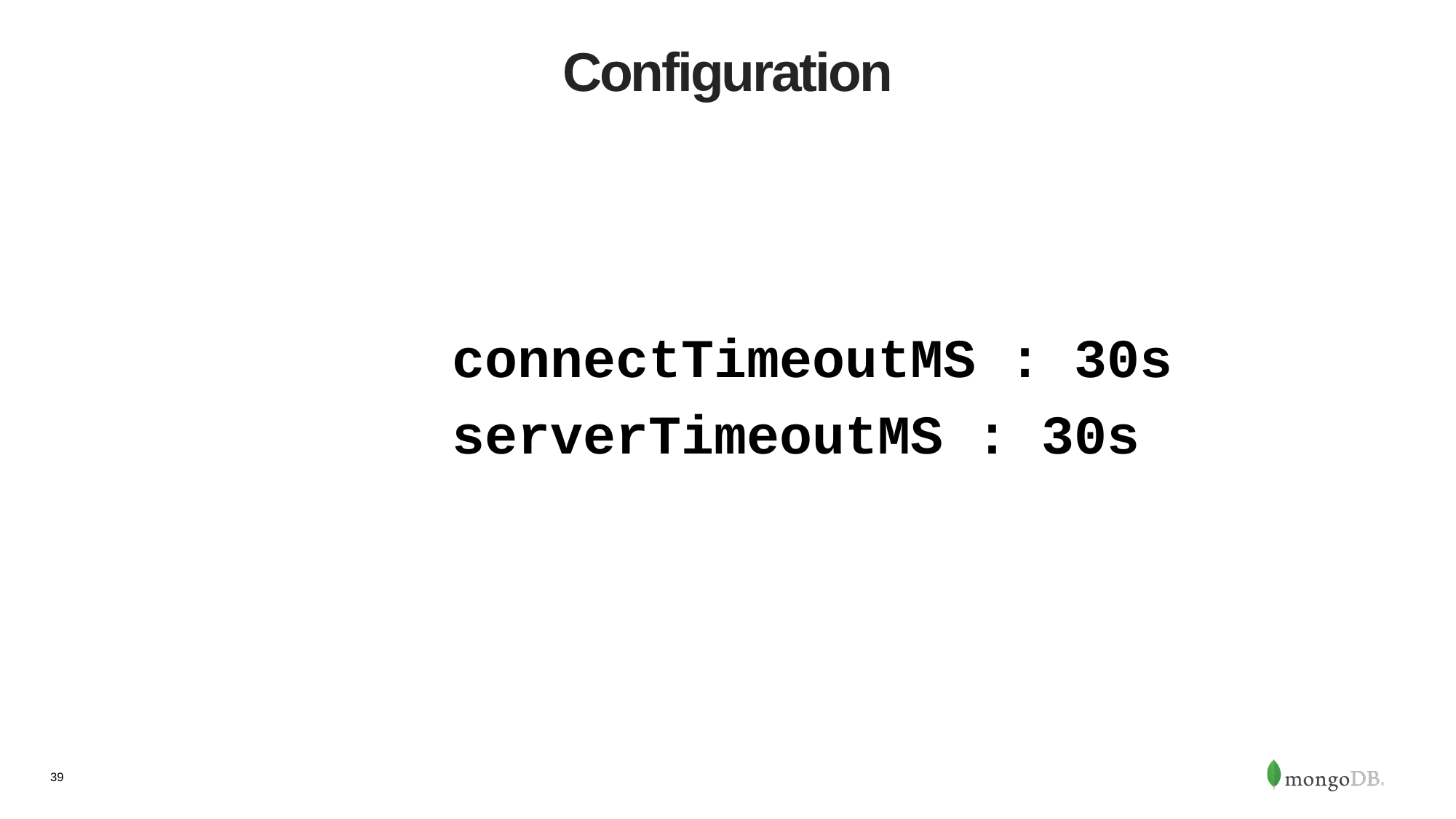

# Configuration

connectTimeoutMS : 30s
serverTimeoutMS : 30s